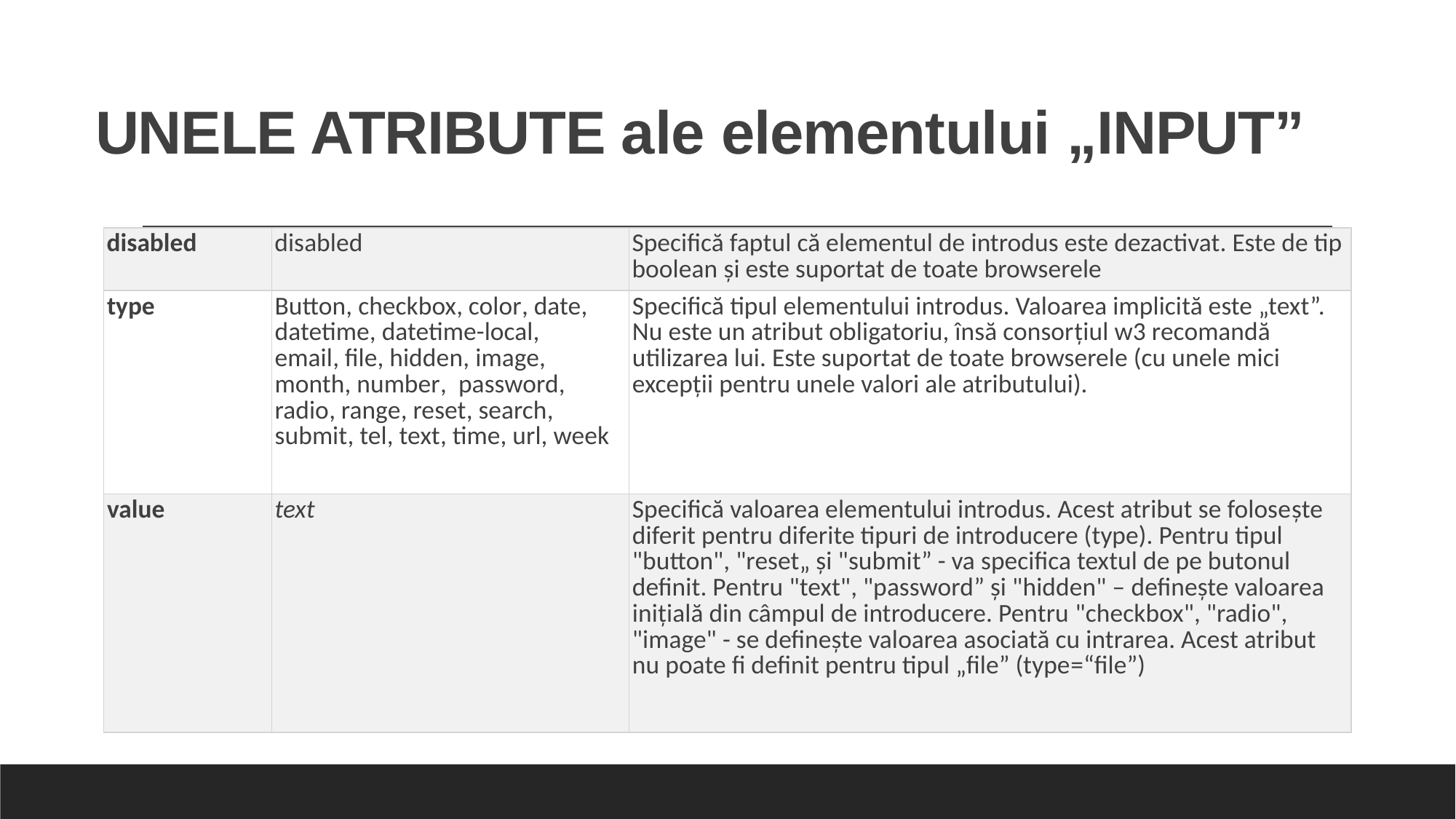

# UNELE ATRIBUTE ale elementului „INPUT”
| disabled | disabled | Specifică faptul că elementul de introdus este dezactivat. Este de tip boolean şi este suportat de toate browserele |
| --- | --- | --- |
| type | Button, checkbox, color, date, datetime, datetime-local, email, file, hidden, image, month, number,  password, radio, range, reset, search, submit, tel, text, time, url, week | Specifică tipul elementului introdus. Valoarea implicită este „text”. Nu este un atribut obligatoriu, însă consorţiul w3 recomandă utilizarea lui. Este suportat de toate browserele (cu unele mici excepţii pentru unele valori ale atributului). |
| value | text | Specifică valoarea elementului introdus. Acest atribut se foloseşte diferit pentru diferite tipuri de introducere (type). Pentru tipul "button", "reset„ şi "submit” - va specifica textul de pe butonul definit. Pentru "text", "password” şi "hidden" – defineşte valoarea iniţială din câmpul de introducere. Pentru "checkbox", "radio", "image" - se defineşte valoarea asociată cu intrarea. Acest atribut nu poate fi definit pentru tipul „file” (type=“file”) |